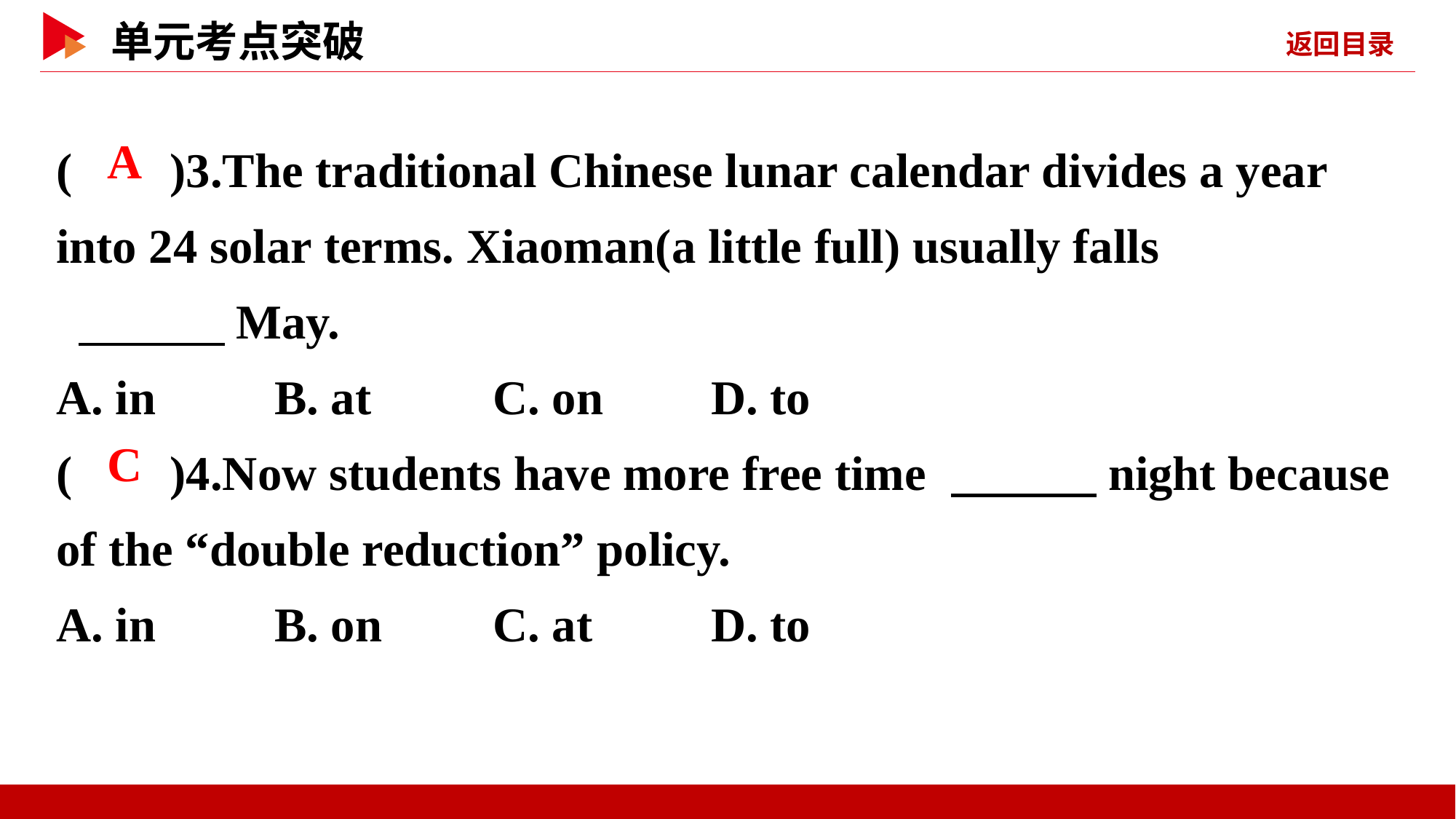

(        )3.The traditional Chinese lunar calendar divides a year into 24 solar terms. Xiaoman(a little full) usually falls
 　　　May.
A. in 	B. at 	C. on	D. to
(        )4.Now students have more free time 　　　night because of the “double reduction” policy.
A. in 	B. on 	C. at 	D. to
   A
   C